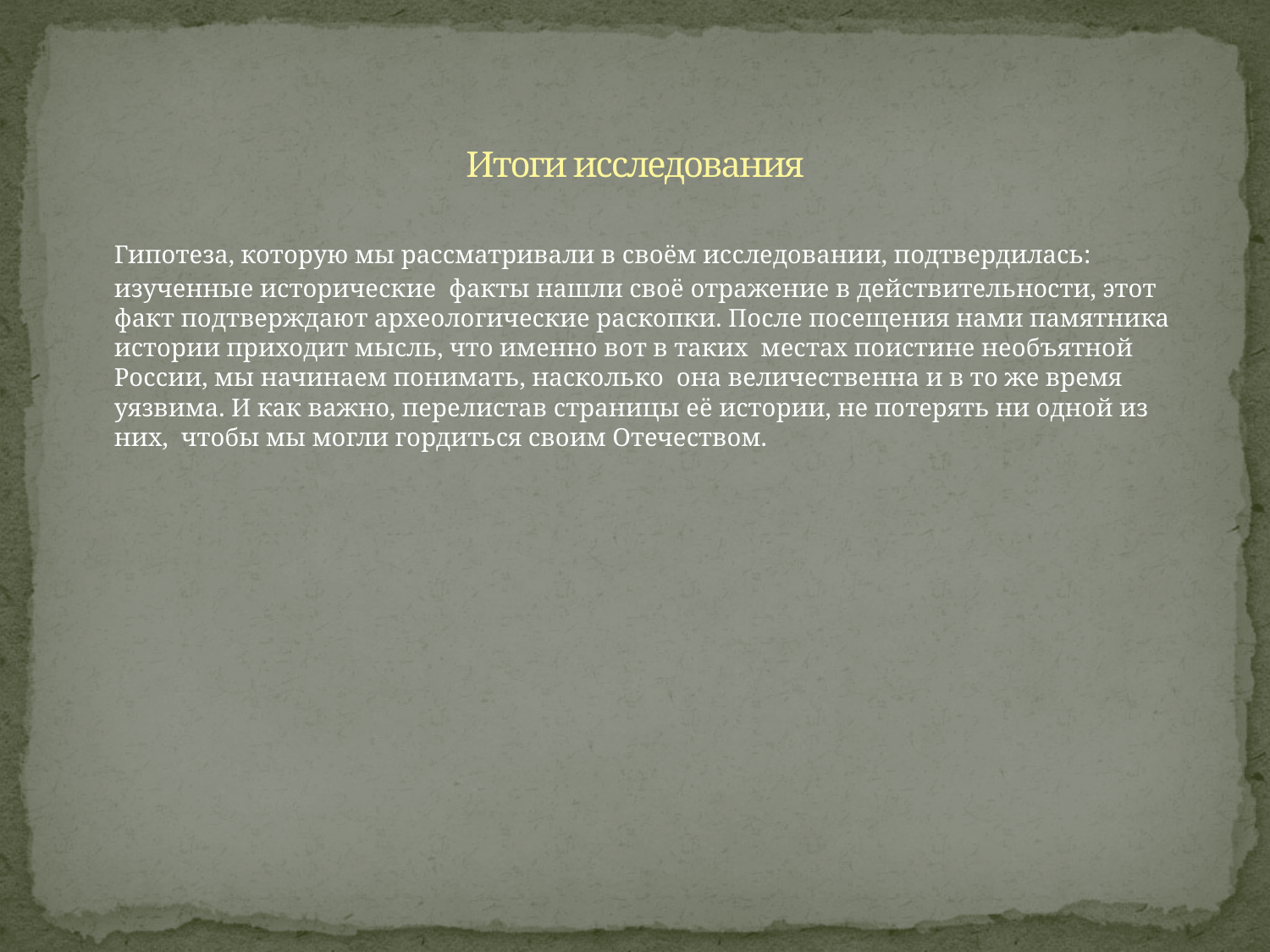

# Итоги исследования
	Гипотеза, которую мы рассматривали в своём исследовании, подтвердилась: изученные исторические  факты нашли своё отражение в действительности, этот факт подтверждают археологические раскопки. После посещения нами памятника истории приходит мысль, что именно вот в таких  местах поистине необъятной России, мы начинаем понимать, насколько  она величественна и в то же время уязвима. И как важно, перелистав страницы её истории, не потерять ни одной из них,  чтобы мы могли гордиться своим Отечеством.